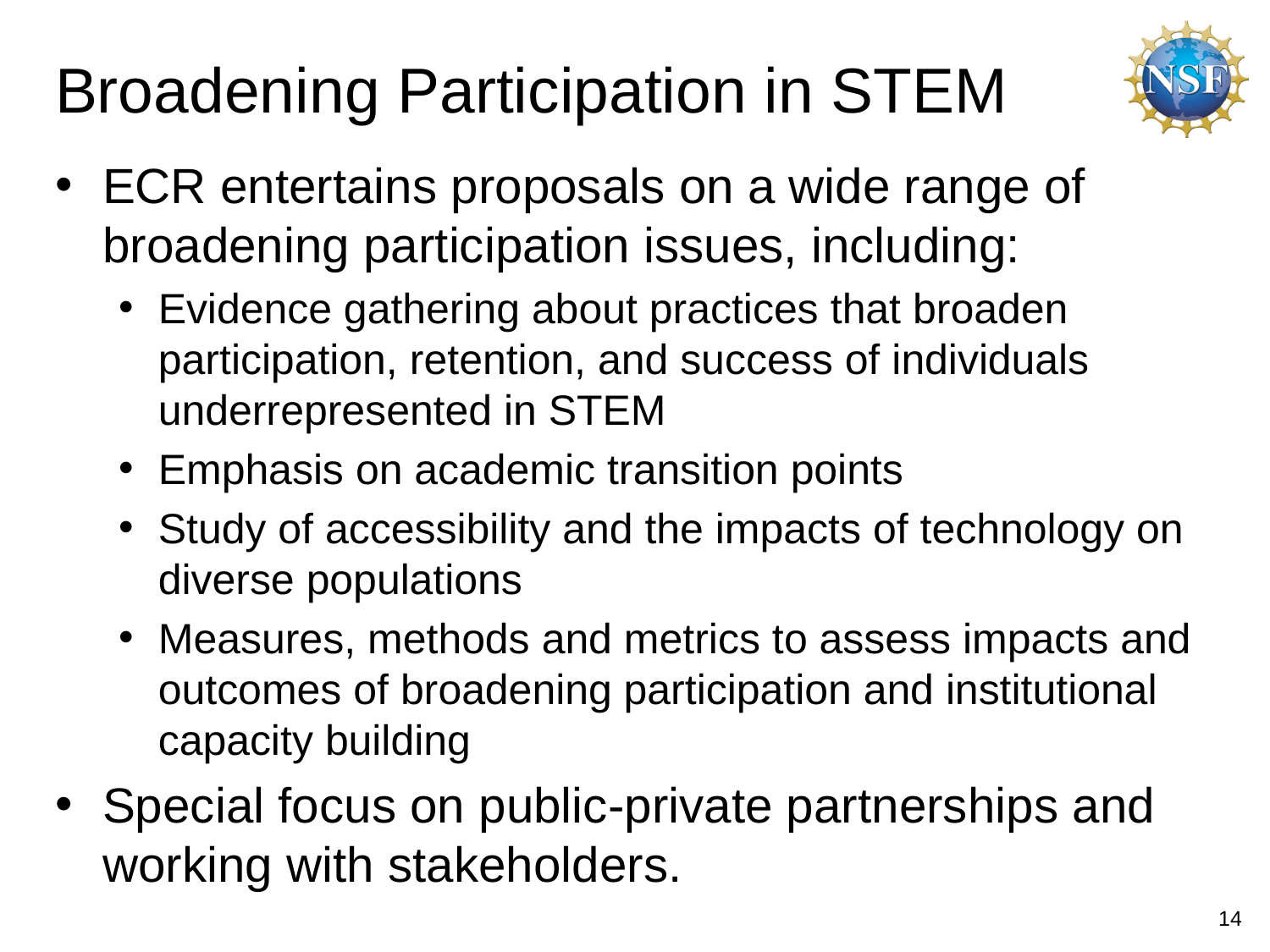

# Broadening Participation in STEM
ECR entertains proposals on a wide range of broadening participation issues, including:
Evidence gathering about practices that broaden participation, retention, and success of individuals underrepresented in STEM
Emphasis on academic transition points
Study of accessibility and the impacts of technology on diverse populations
Measures, methods and metrics to assess impacts and outcomes of broadening participation and institutional capacity building
Special focus on public-private partnerships and working with stakeholders.